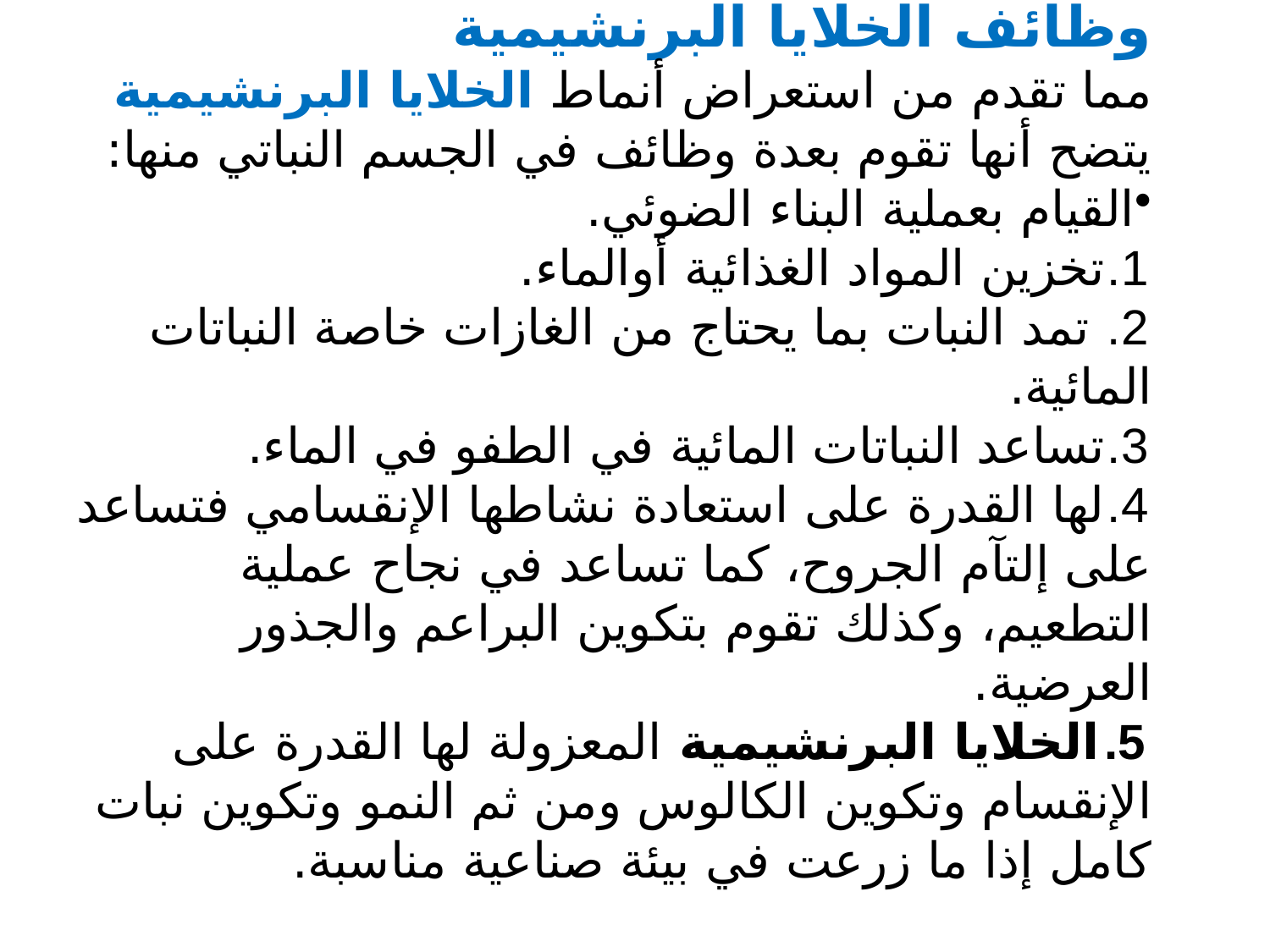

وظائف الخلايا البرنشيمية
	مما تقدم من استعراض أنماط الخلايا البرنشيمية يتضح أنها تقوم بعدة وظائف في الجسم النباتي منها:
القيام بعملية البناء الضوئي.
تخزين المواد الغذائية أوالماء.
 تمد النبات بما يحتاج من الغازات خاصة النباتات المائية.
تساعد النباتات المائية في الطفو في الماء.
لها القدرة على استعادة نشاطها الإنقسامي فتساعد على إلتآم الجروح، كما تساعد في نجاح عملية التطعيم، وكذلك تقوم بتكوين البراعم والجذور العرضية.
الخلايا البرنشيمية المعزولة لها القدرة على الإنقسام وتكوين الكالوس ومن ثم النمو وتكوين نبات كامل إذا ما زرعت في بيئة صناعية مناسبة.